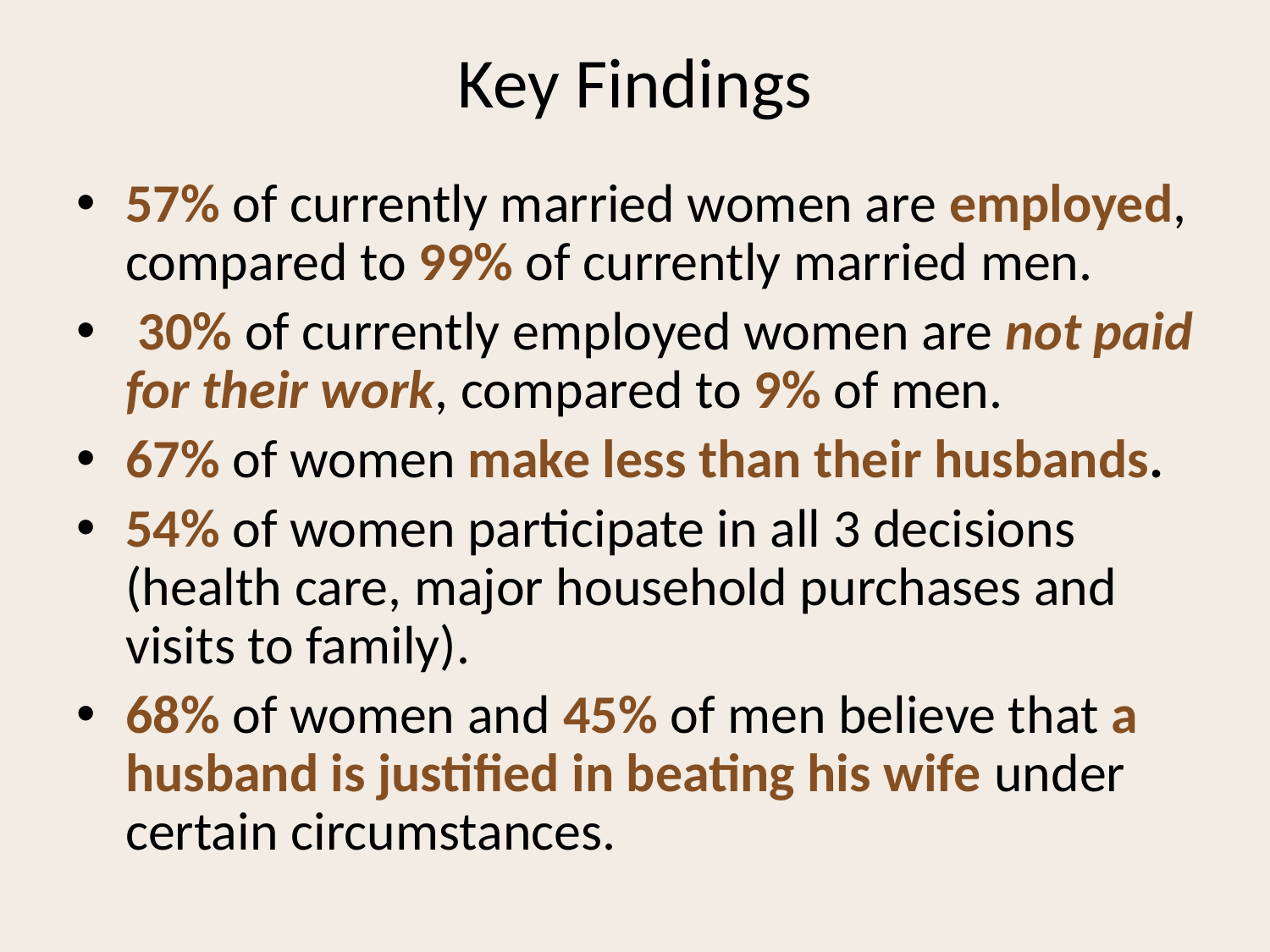

# Key Findings
57% of currently married women are employed, compared to 99% of currently married men.
 30% of currently employed women are not paid for their work, compared to 9% of men.
67% of women make less than their husbands.
54% of women participate in all 3 decisions (health care, major household purchases and visits to family).
68% of women and 45% of men believe that a husband is justified in beating his wife under certain circumstances.